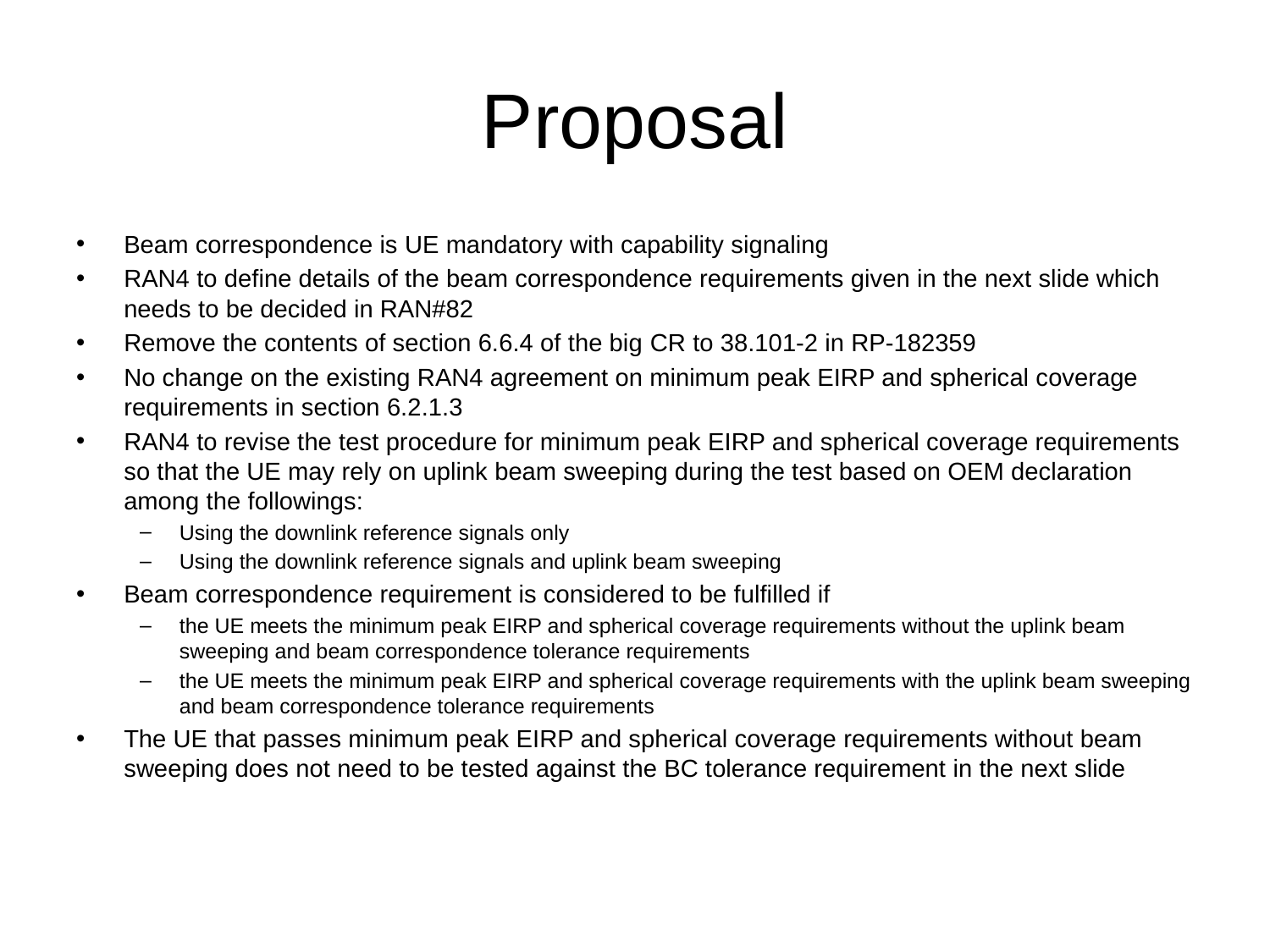

# Proposal
Beam correspondence is UE mandatory with capability signaling
RAN4 to define details of the beam correspondence requirements given in the next slide which needs to be decided in RAN#82
Remove the contents of section 6.6.4 of the big CR to 38.101-2 in RP-182359
No change on the existing RAN4 agreement on minimum peak EIRP and spherical coverage requirements in section 6.2.1.3
RAN4 to revise the test procedure for minimum peak EIRP and spherical coverage requirements so that the UE may rely on uplink beam sweeping during the test based on OEM declaration among the followings:
Using the downlink reference signals only
Using the downlink reference signals and uplink beam sweeping
Beam correspondence requirement is considered to be fulfilled if
the UE meets the minimum peak EIRP and spherical coverage requirements without the uplink beam sweeping and beam correspondence tolerance requirements
the UE meets the minimum peak EIRP and spherical coverage requirements with the uplink beam sweeping and beam correspondence tolerance requirements
The UE that passes minimum peak EIRP and spherical coverage requirements without beam sweeping does not need to be tested against the BC tolerance requirement in the next slide